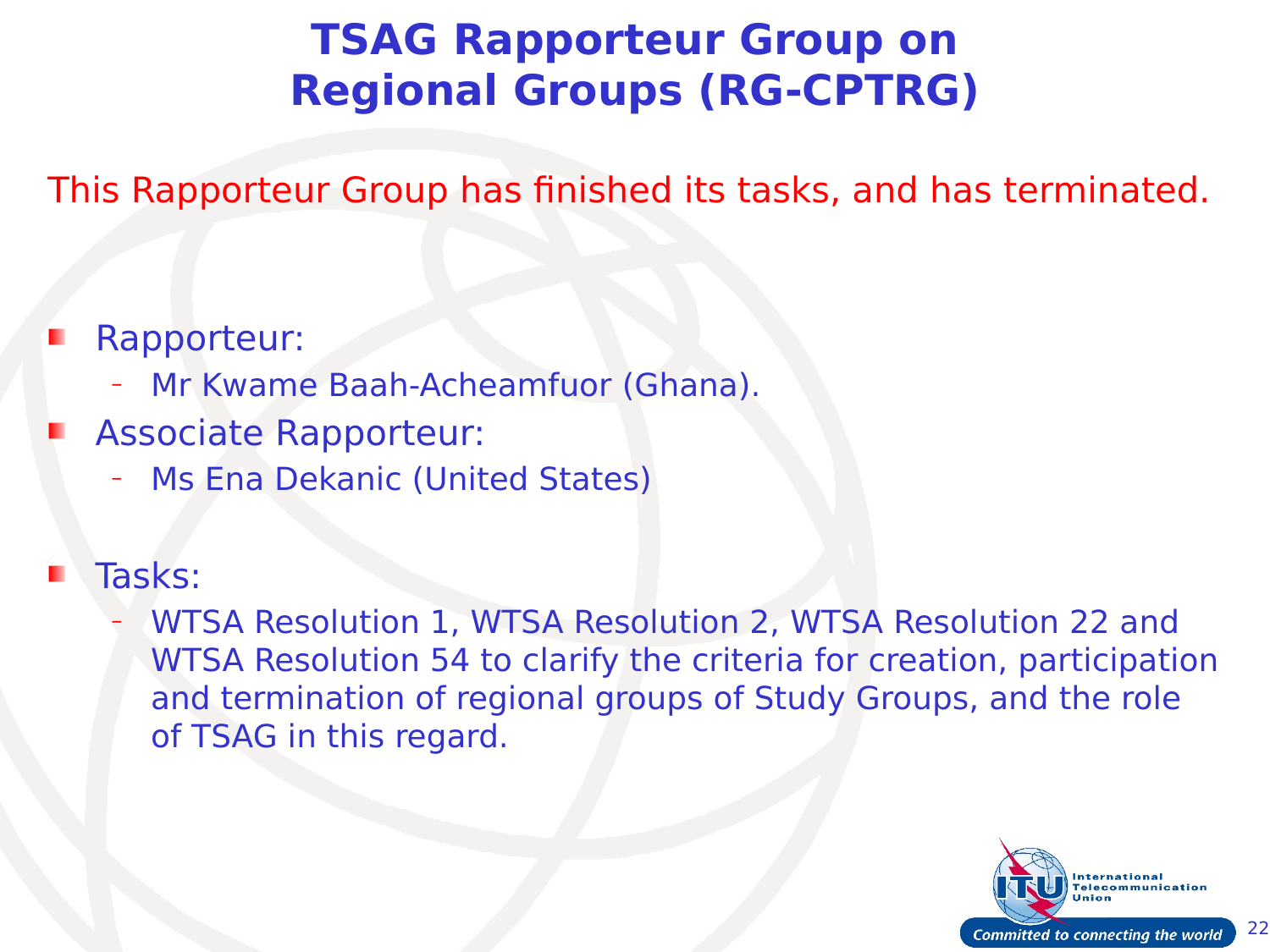

# TSAG Rapporteur Group on Regional Groups​​ (RG-CPTRG)
This Rapporteur Group has finished its tasks, and has terminated.

Rapporteur:
Mr Kwame Baah-Acheamfuor (Ghana).
Associate Rapporteur:
Ms Ena Dekanic (United States)

Tasks:
WTSA Resolution 1, WTSA Resolution 2, WTSA Resolution 22 and WTSA Resolution 54 to clarify the criteria for creation, participation and termination of regional groups of Study Groups, and the role of TSAG in this regard.

22